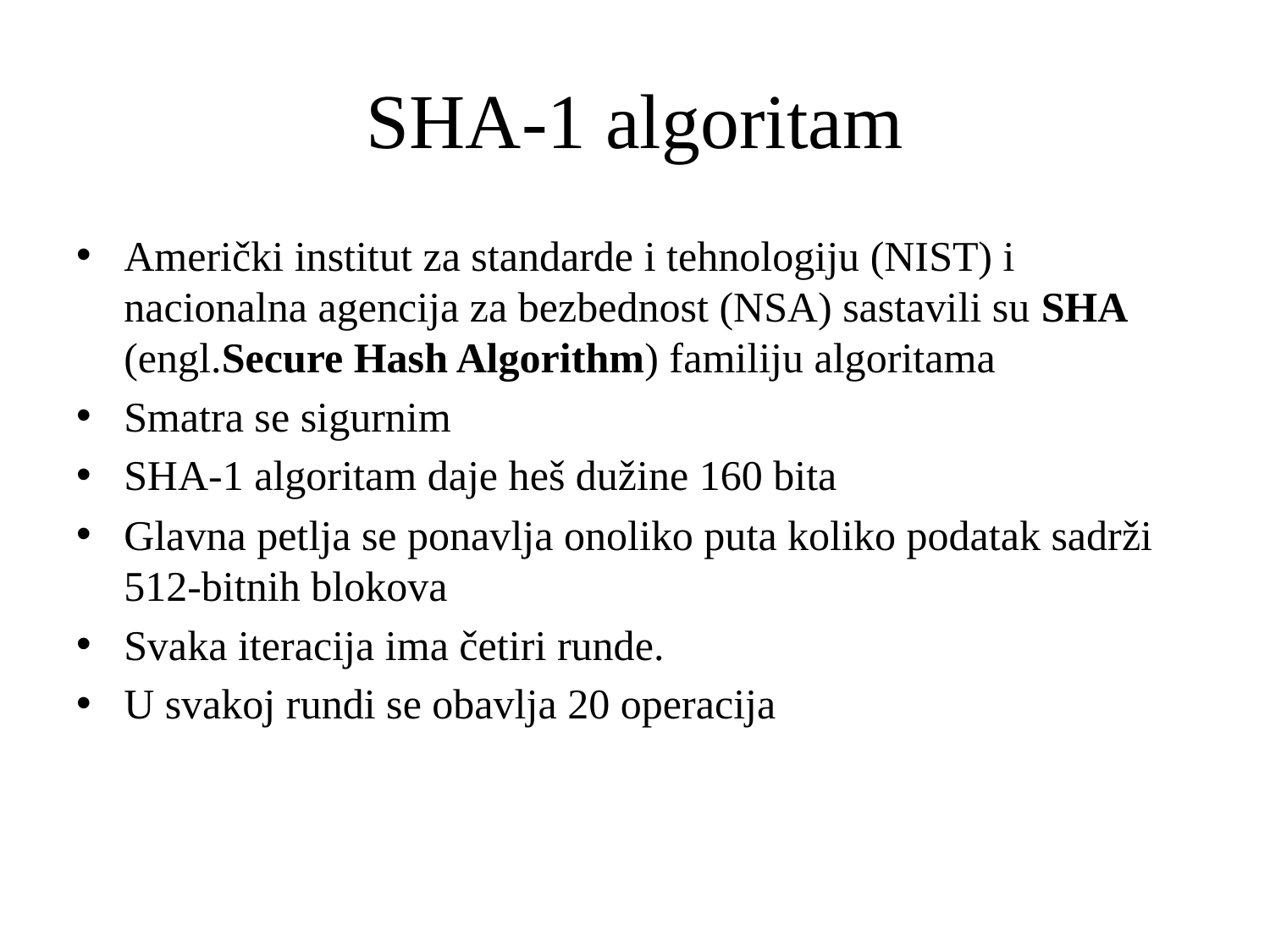

# SHA-1 algoritam
Američki institut za standarde i tehnologiju (NIST) i nacionalna agencija za bezbednost (NSA) sastavili su SHA (engl.Secure Hash Algorithm) familiju algoritama
Smatra se sigurnim
SHA-1 algoritam daje heš dužine 160 bita
Glavna petlja se ponavlja onoliko puta koliko podatak sadrži 512-bitnih blokova
Svaka iteracija ima četiri runde.
U svakoj rundi se obavlja 20 operacija